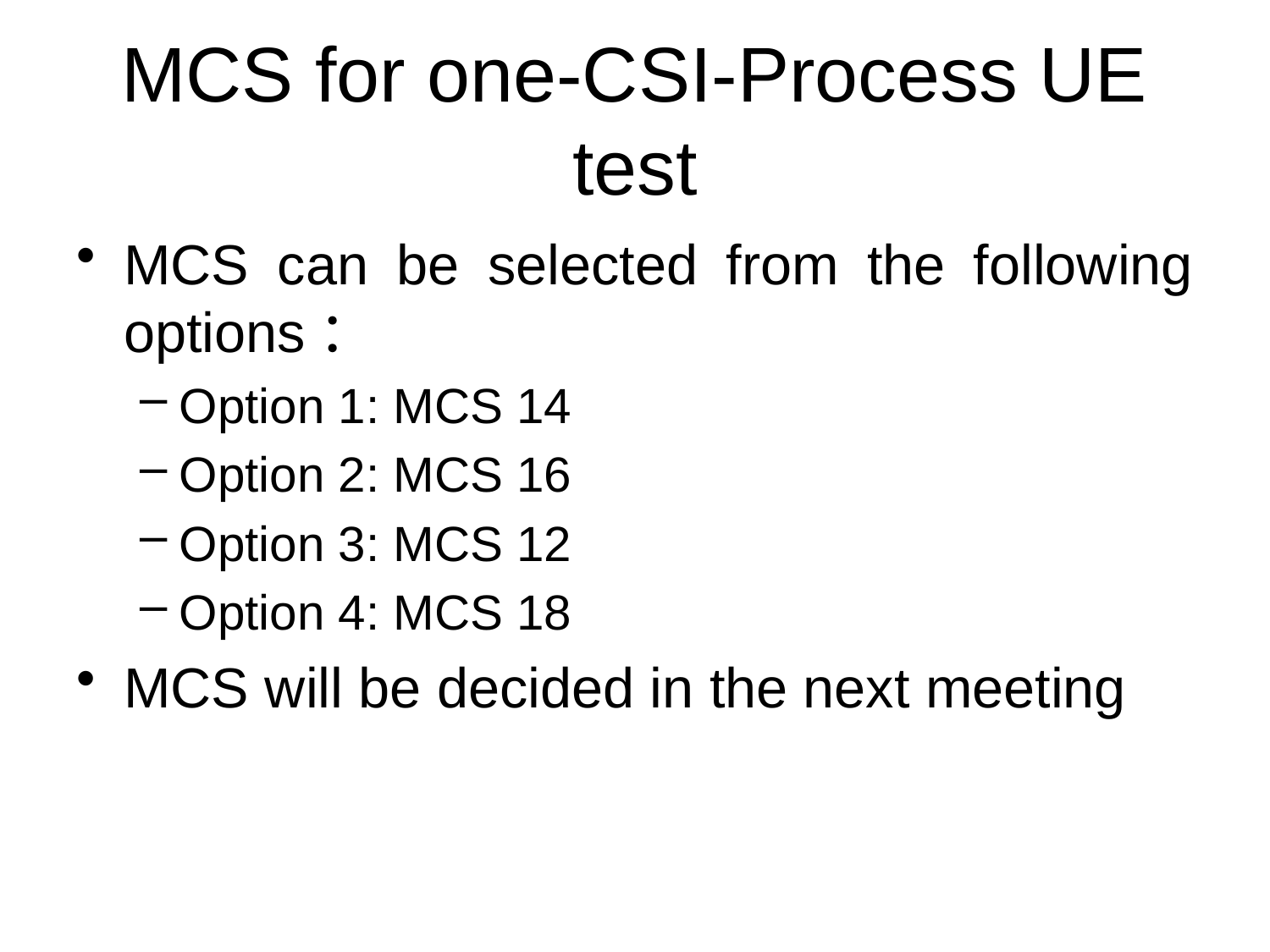

# MCS for one-CSI-Process UE test
MCS can be selected from the following options：
Option 1: MCS 14
Option 2: MCS 16
Option 3: MCS 12
Option 4: MCS 18
MCS will be decided in the next meeting